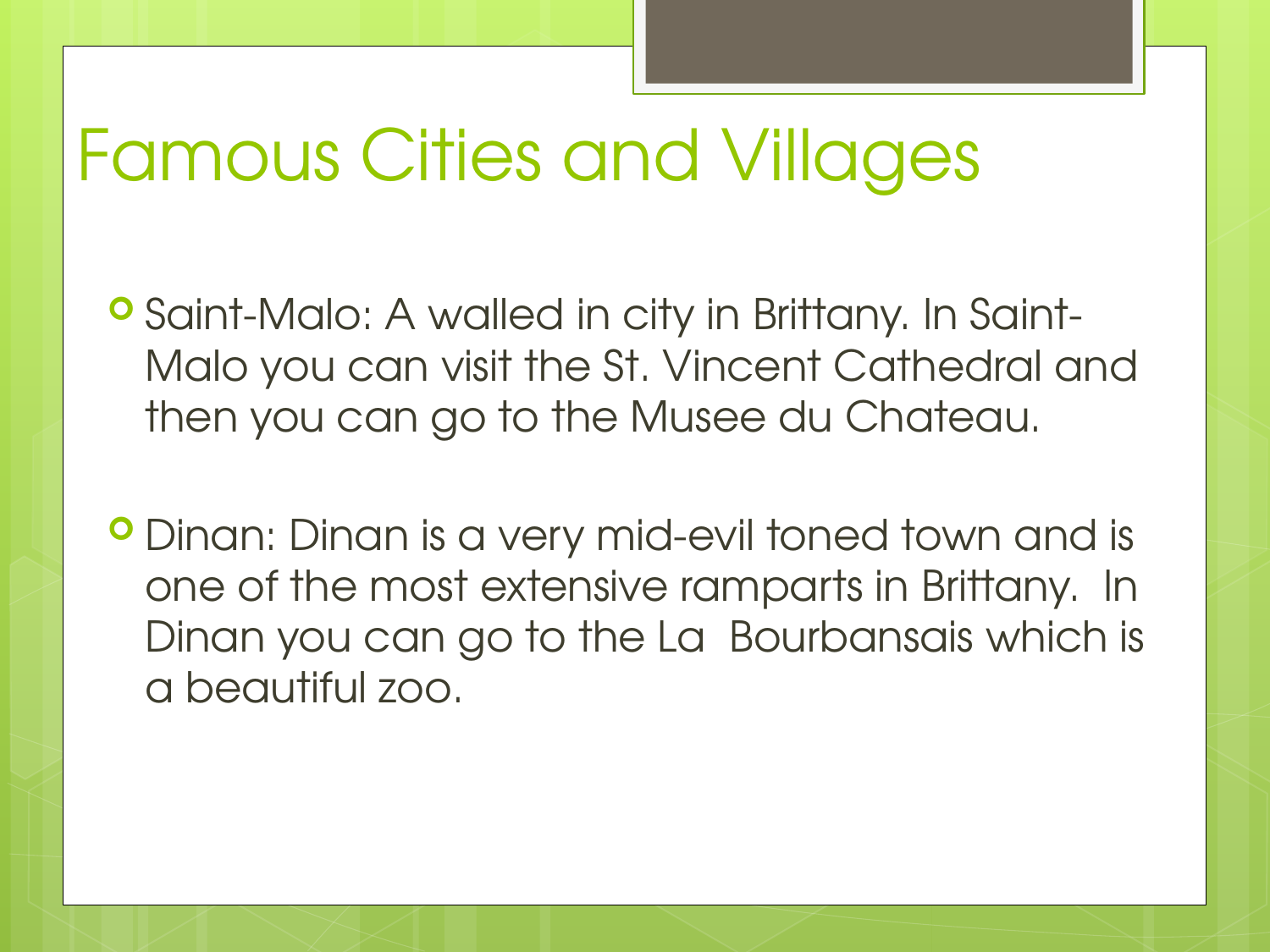

# Famous Cities and Villages

Saint-Malo: A walled in city in Brittany. In Saint-Malo you can visit the St. Vincent Cathedral and then you can go to the Musee du Chateau.

Dinan: Dinan is a very mid-evil toned town and is one of the most extensive ramparts in Brittany.  In Dinan you can go to the La  Bourbansais which is a beautiful zoo.